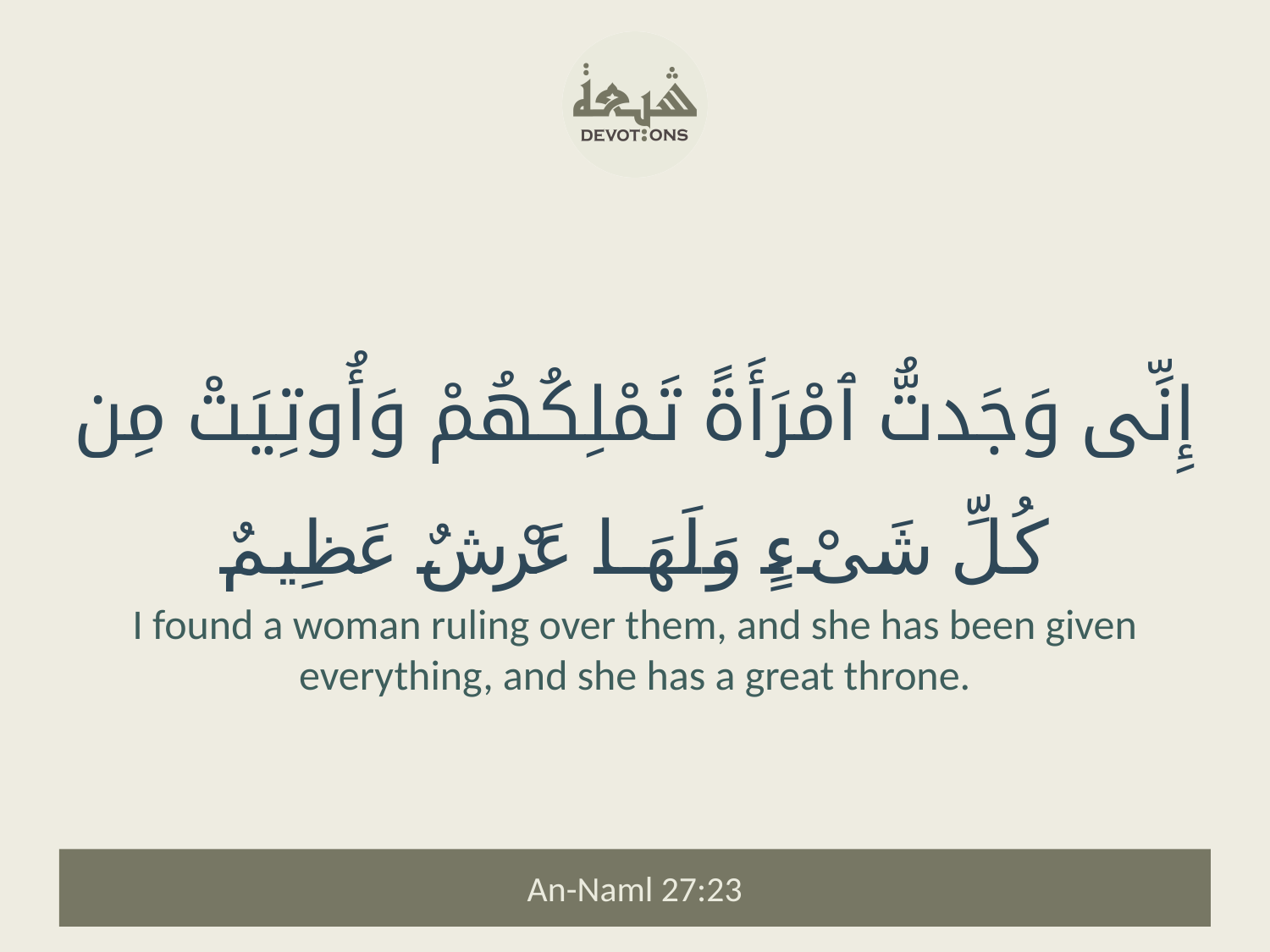

إِنِّى وَجَدتُّ ٱمْرَأَةً تَمْلِكُهُمْ وَأُوتِيَتْ مِن كُلِّ شَىْءٍ وَلَهَا عَرْشٌ عَظِيمٌ
I found a woman ruling over them, and she has been given everything, and she has a great throne.
An-Naml 27:23